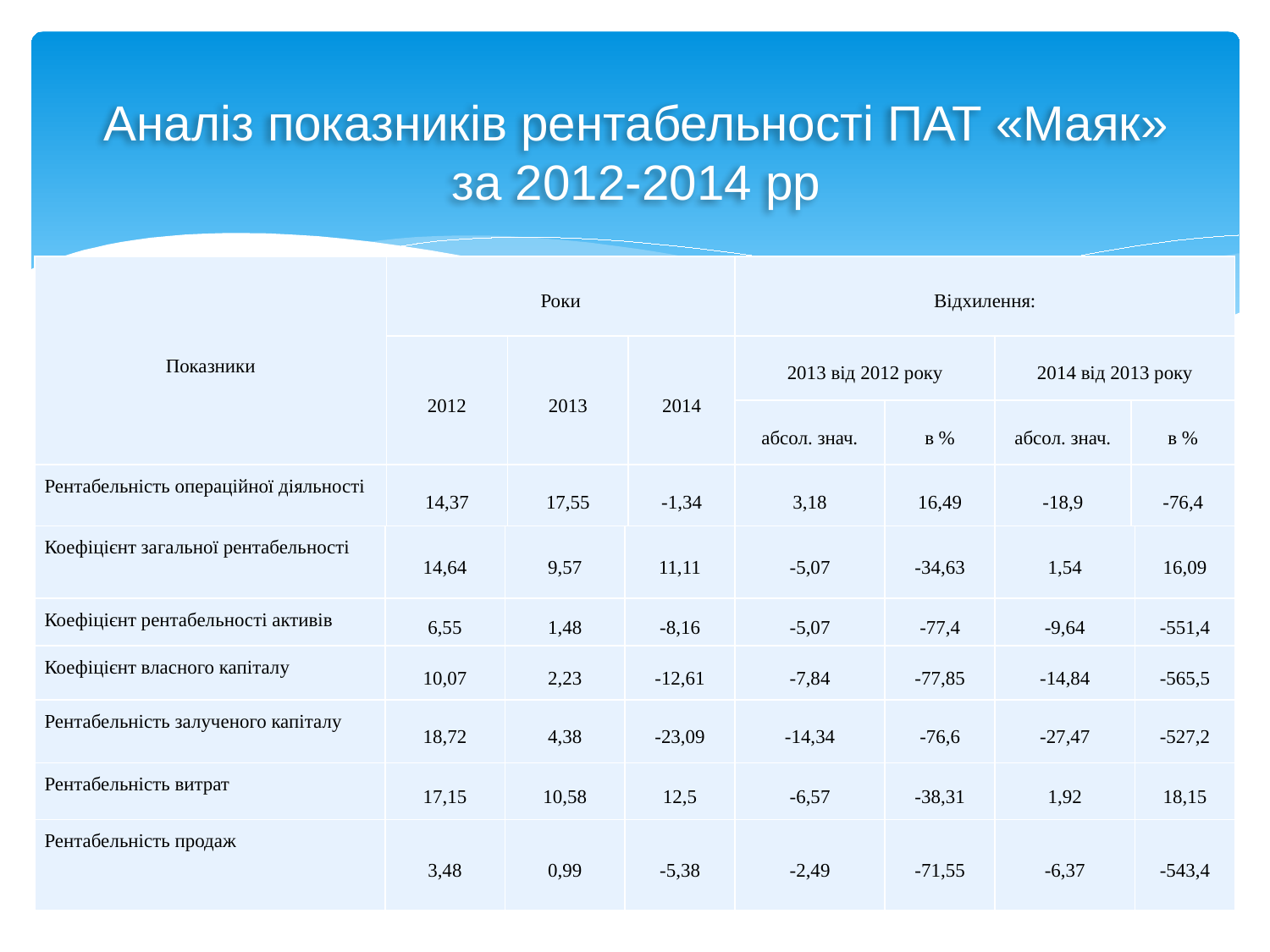

# Аналіз показників рентабельності ПАТ «Маяк» за 2012-2014 рр
| Показники | Роки |  |  | Відхилення: |  |  |  |
| --- | --- | --- | --- | --- | --- | --- | --- |
|  | 2012 | 2013 | 2014 | 2013 від 2012 року |  | 2014 від 2013 року |  |
|  |  |  |  | абсол. знач. | в % | абсол. знач. | в % |
| Рентабельність операційної діяльності | 14,37 | 17,55 | -1,34 | 3,18 | 16,49 | -18,9 | -76,4 |
| Коефіцієнт загальної рентабельності | 14,64 | 9,57 | 11,11 | -5,07 | -34,63 | 1,54 | 16,09 |
| --- | --- | --- | --- | --- | --- | --- | --- |
| Коефіцієнт рентабельності активів | 6,55 | 1,48 | -8,16 | -5,07 | -77,4 | -9,64 | -551,4 |
| Коефіцієнт власного капіталу | 10,07 | 2,23 | -12,61 | -7,84 | -77,85 | -14,84 | -565,5 |
| Рентабельність залученого капіталу | 18,72 | 4,38 | -23,09 | -14,34 | -76,6 | -27,47 | -527,2 |
| Рентабельність витрат | 17,15 | 10,58 | 12,5 | -6,57 | -38,31 | 1,92 | 18,15 |
| Рентабельність продаж | 3,48 | 0,99 | -5,38 | -2,49 | -71,55 | -6,37 | -543,4 |